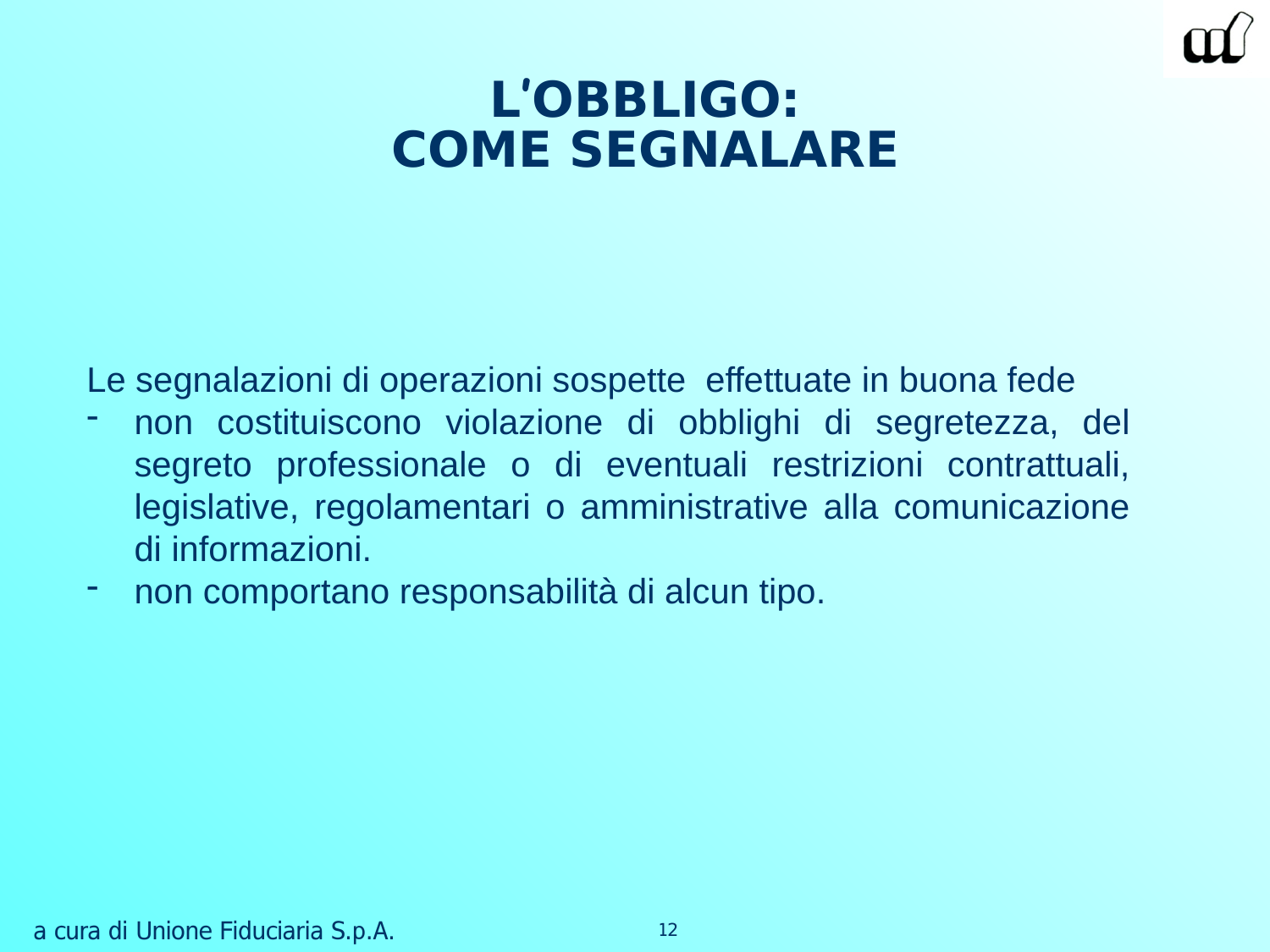

L’OBBLIGO:
COME SEGNALARE

Le segnalazioni di operazioni sospette  effettuate in buona fede
non costituiscono violazione di obblighi di segretezza, del segreto professionale o di eventuali restrizioni contrattuali, legislative, regolamentari o amministrative alla comunicazione di informazioni.
non comportano responsabilità di alcun tipo.